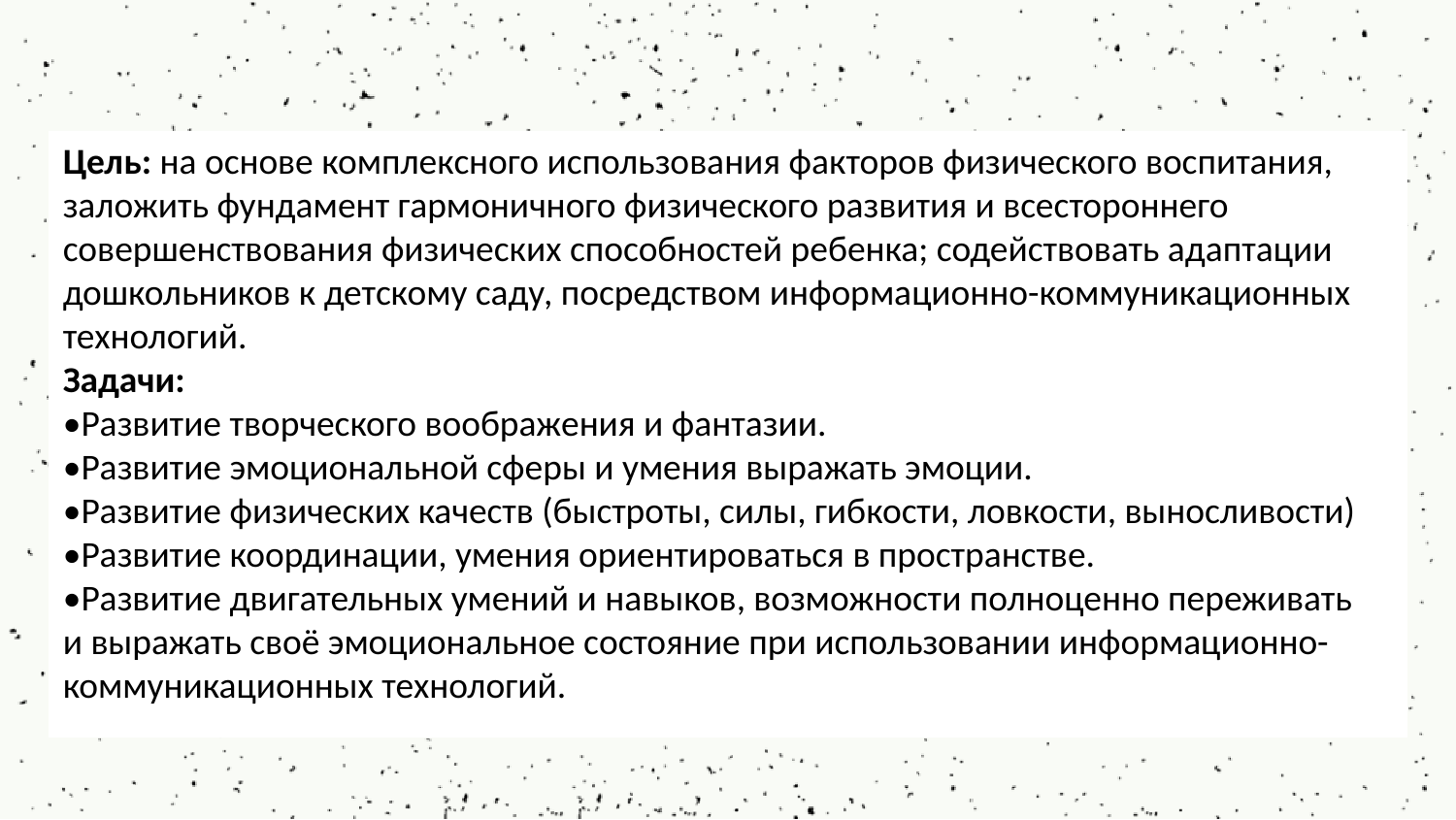

Цель: на основе комплексного использования факторов физического воспитания, заложить фундамент гармоничного физического развития и всестороннего совершенствования физических способностей ребенка; содействовать адаптации дошкольников к детскому саду, посредством информационно-коммуникационных технологий.
Задачи:
•Развитие творческого воображения и фантазии.
•Развитие эмоциональной сферы и умения выражать эмоции.
•Развитие физических качеств (быстроты, силы, гибкости, ловкости, выносливости)
•Развитие координации, умения ориентироваться в пространстве.
•Развитие двигательных умений и навыков, возможности полноценно переживать и выражать своё эмоциональное состояние при использовании информационно-коммуникационных технологий.